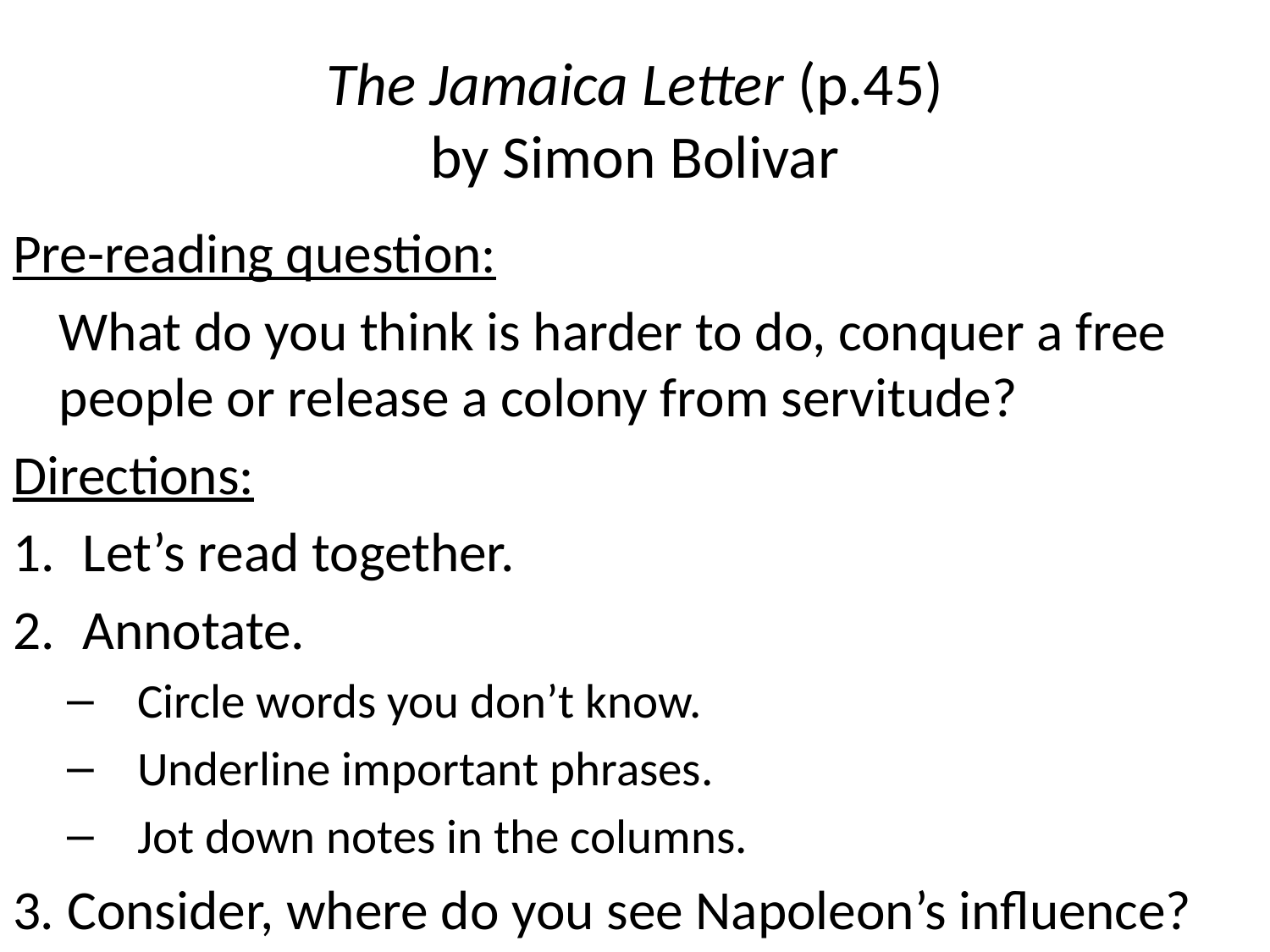

# The Jamaica Letter (p.45) by Simon Bolivar
Pre-reading question:
	What do you think is harder to do, conquer a free people or release a colony from servitude?
Directions:
Let’s read together.
Annotate.
Circle words you don’t know.
Underline important phrases.
Jot down notes in the columns.
3. Consider, where do you see Napoleon’s influence?